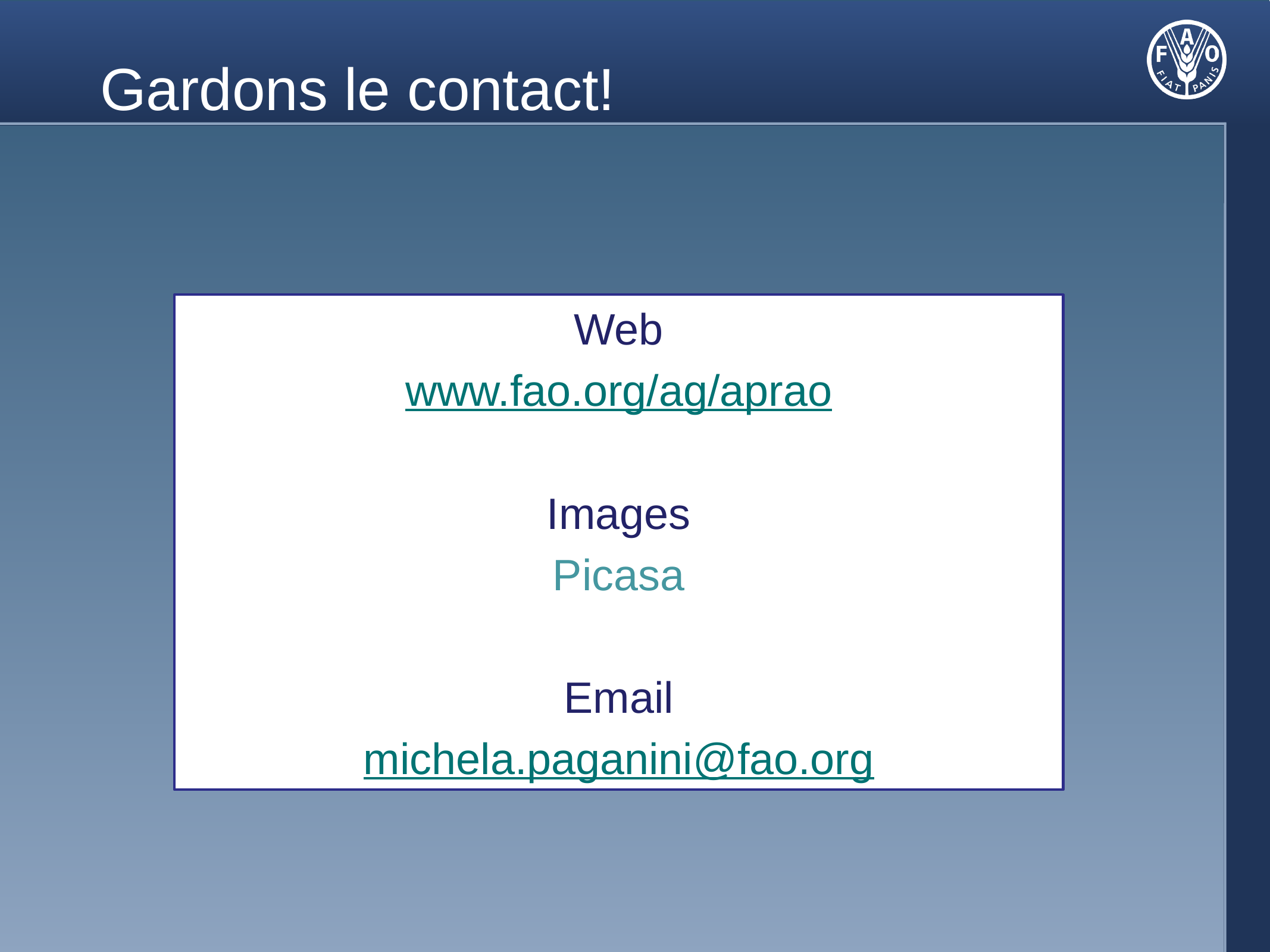

# Gardons le contact!
Web
www.fao.org/ag/aprao

Images
Picasa

Email
michela.paganini@fao.org